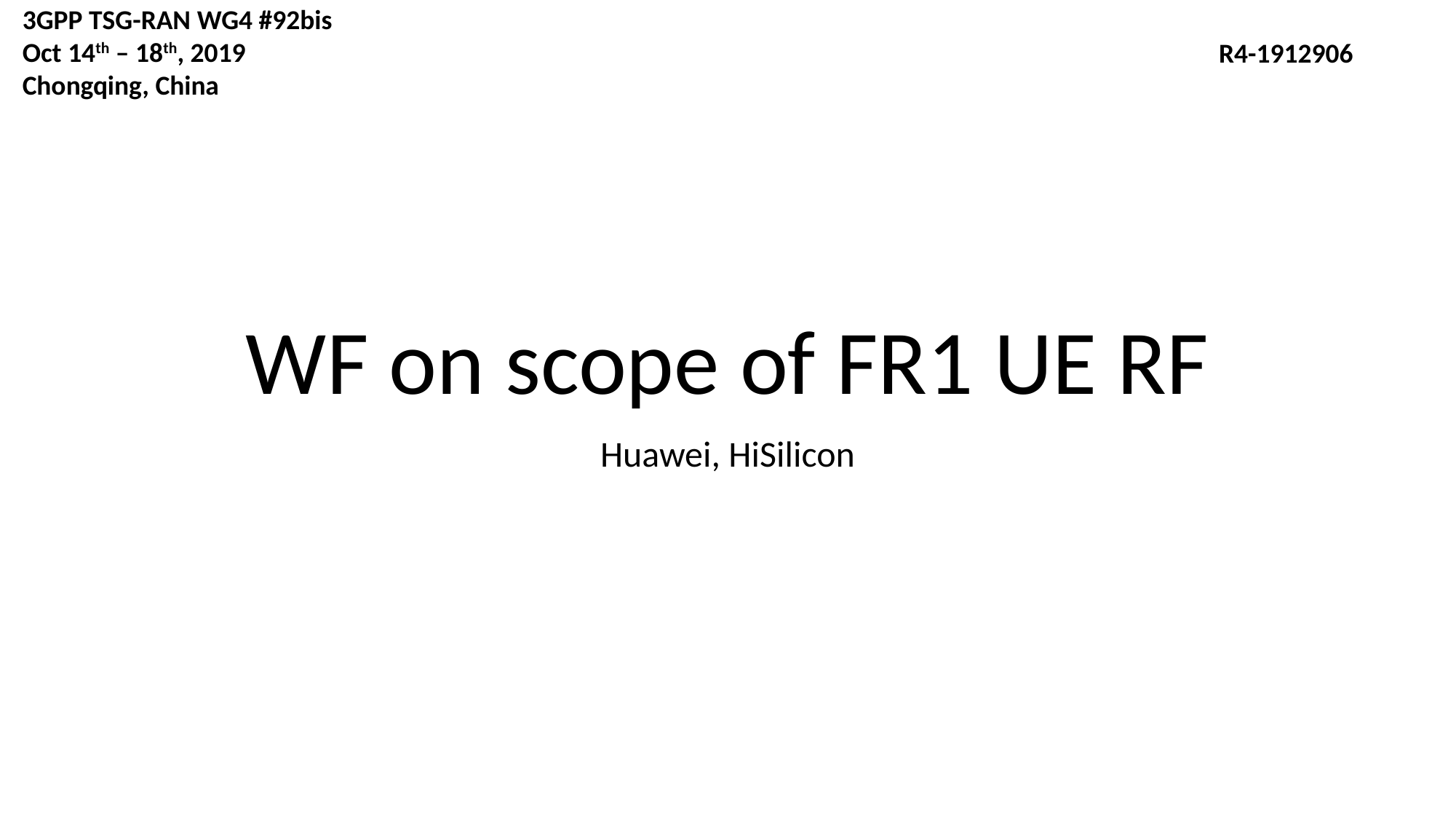

3GPP TSG-RAN WG4 #92bis
Oct 14th – 18th, 2019
Chongqing, China
R4-1912906
# WF on scope of FR1 UE RF
Huawei, HiSilicon